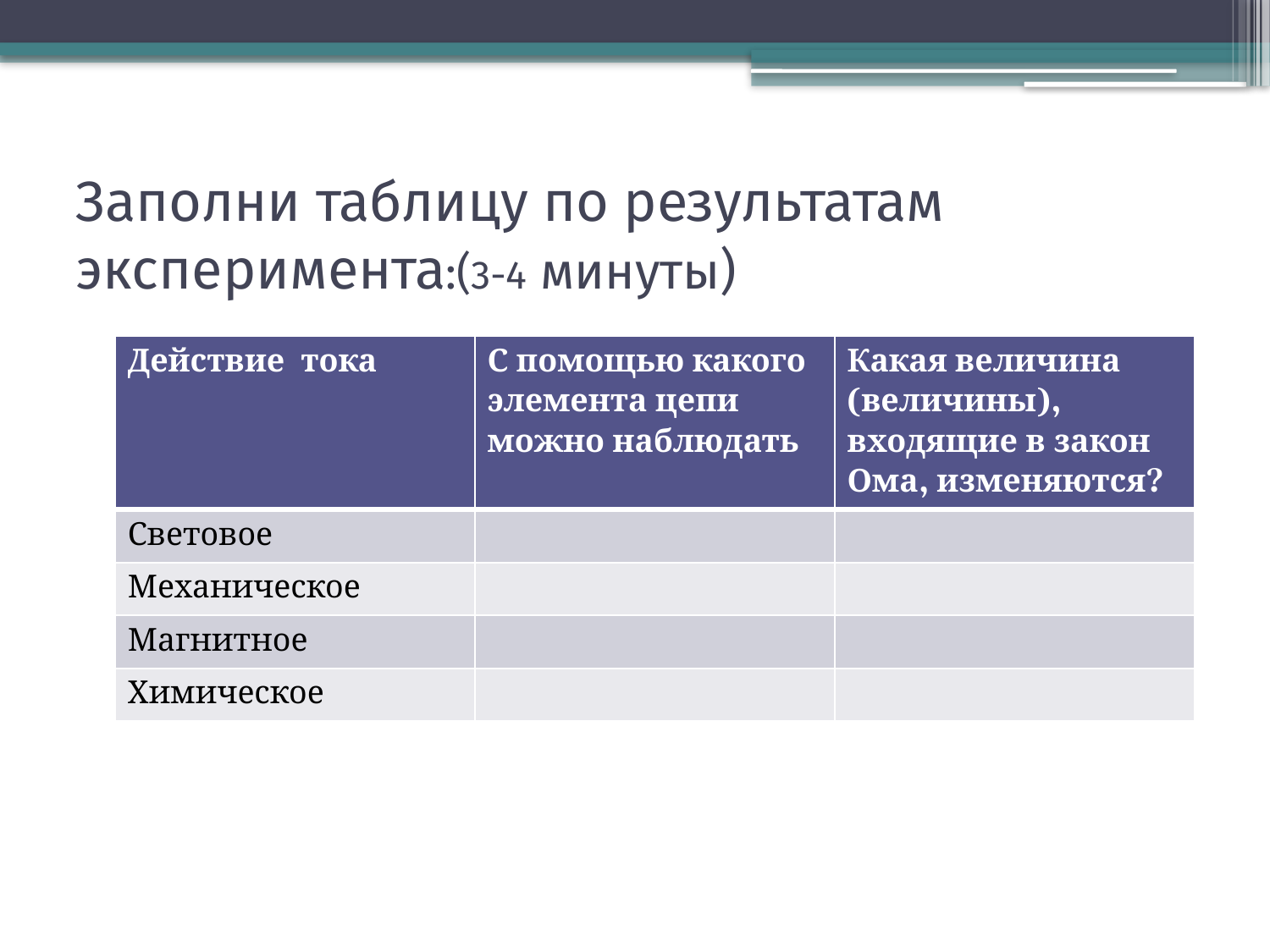

# Заполни таблицу по результатам эксперимента:(3-4 минуты)
| Действие тока | С помощью какого элемента цепи можно наблюдать | Какая величина (величины), входящие в закон Ома, изменяются? |
| --- | --- | --- |
| Световое |  |  |
| Механическое |  |  |
| Магнитное |  |  |
| Химическое |  |  |